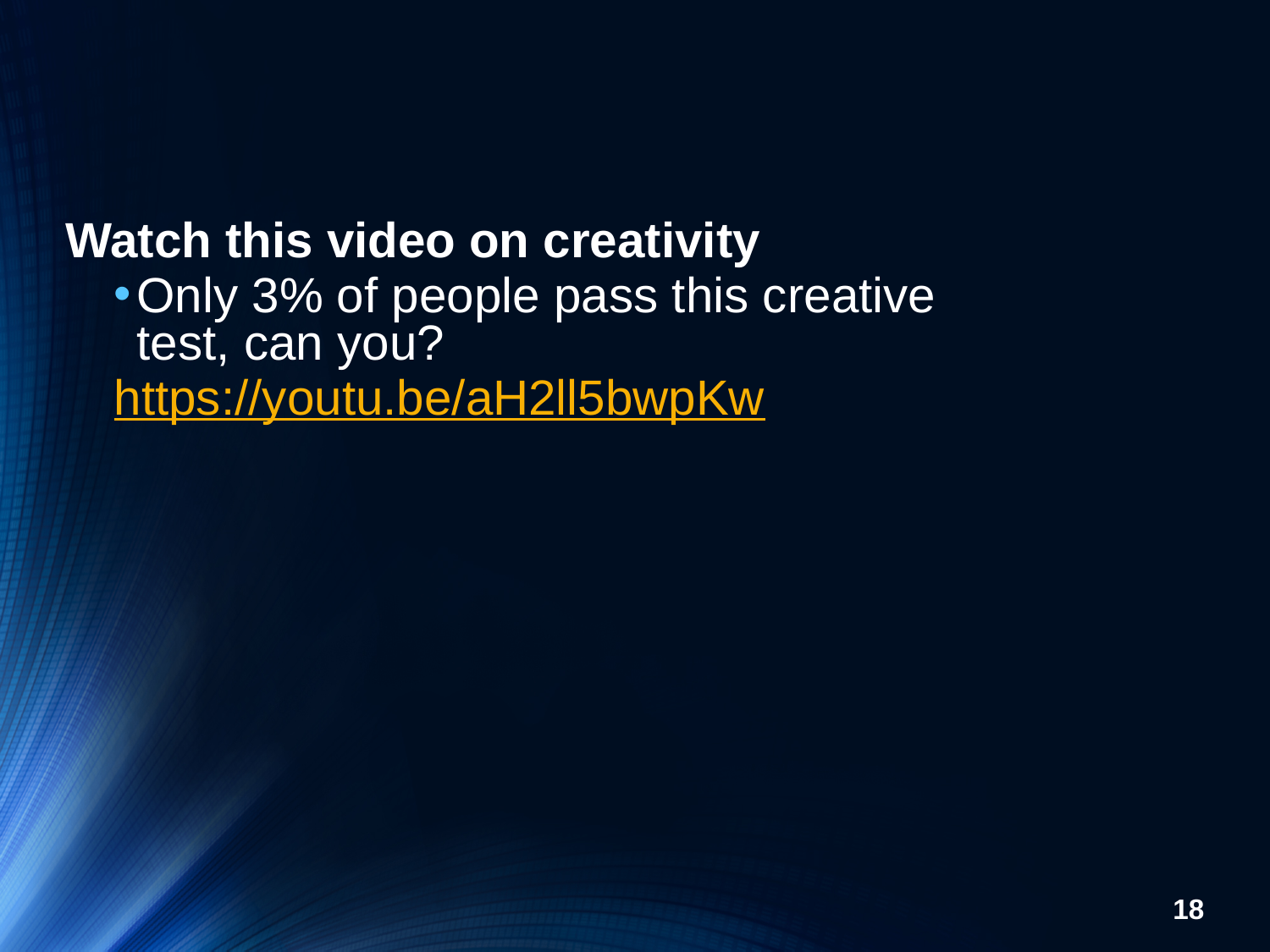

Watch this video on creativity
Only 3% of people pass this creative test, can you?
https://youtu.be/aH2ll5bwpKw

18